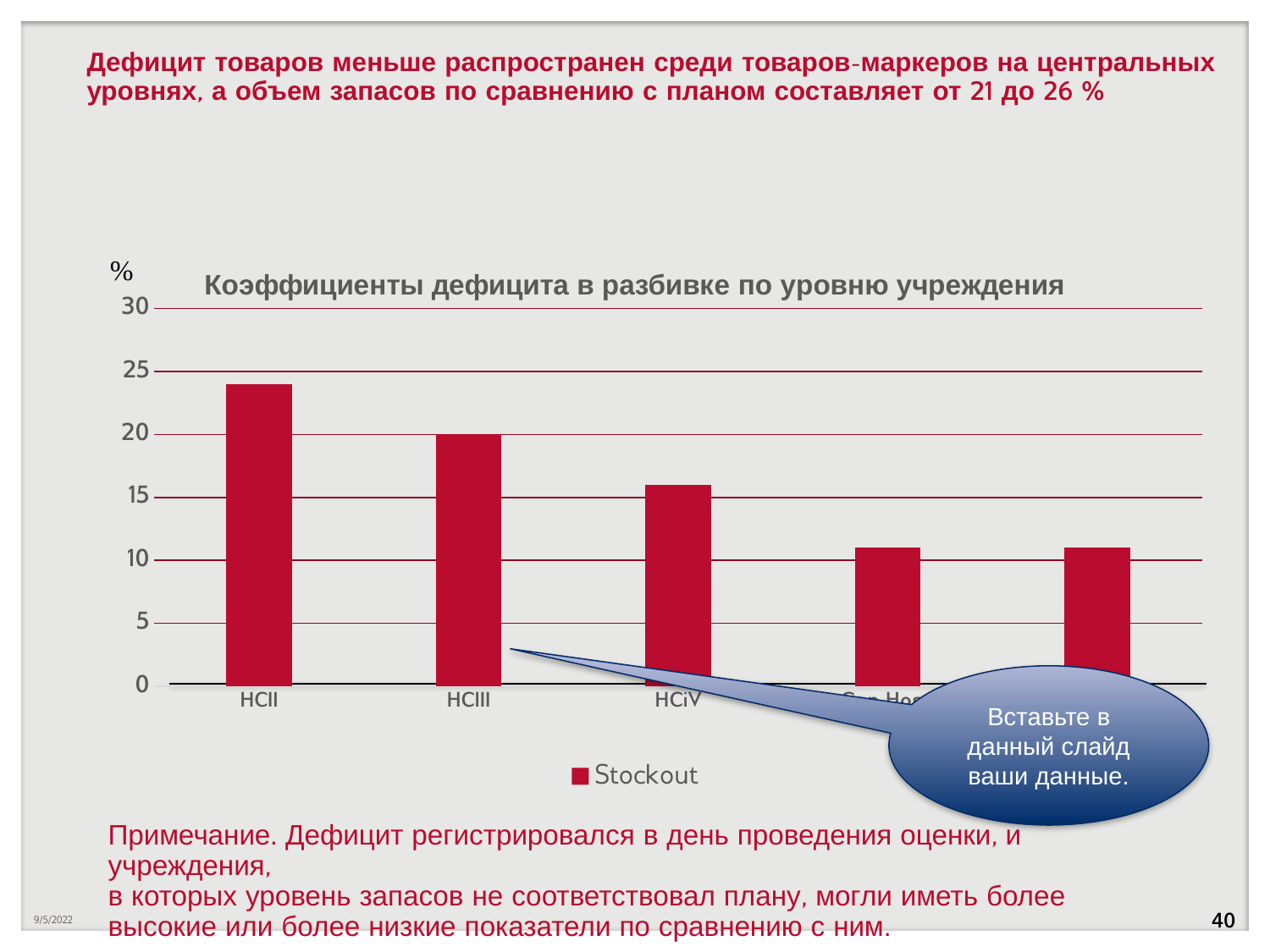

# Дефицит товаров меньше распространен среди товаров-маркеров на центральных уровнях, а объем запасов по сравнению с планом составляет от 21 до 26 %

### Chart: Коэффициенты дефицита в разбивке по уровню учреждения

| Category | Stockout |
|---|---|
| HCII | 24.0 |
| HCIII | 20.0 |
| HCiV | 16.0 |
| Gen Hosp | 11.0 |
| Reg Ref | 11.0 |
Вставьте в данный слайд ваши данные.
Примечание. Дефицит регистрировался в день проведения оценки, и учреждения,
в которых уровень запасов не соответствовал плану, могли иметь более высокие или более низкие показатели по сравнению с ним.
9/5/2022
40